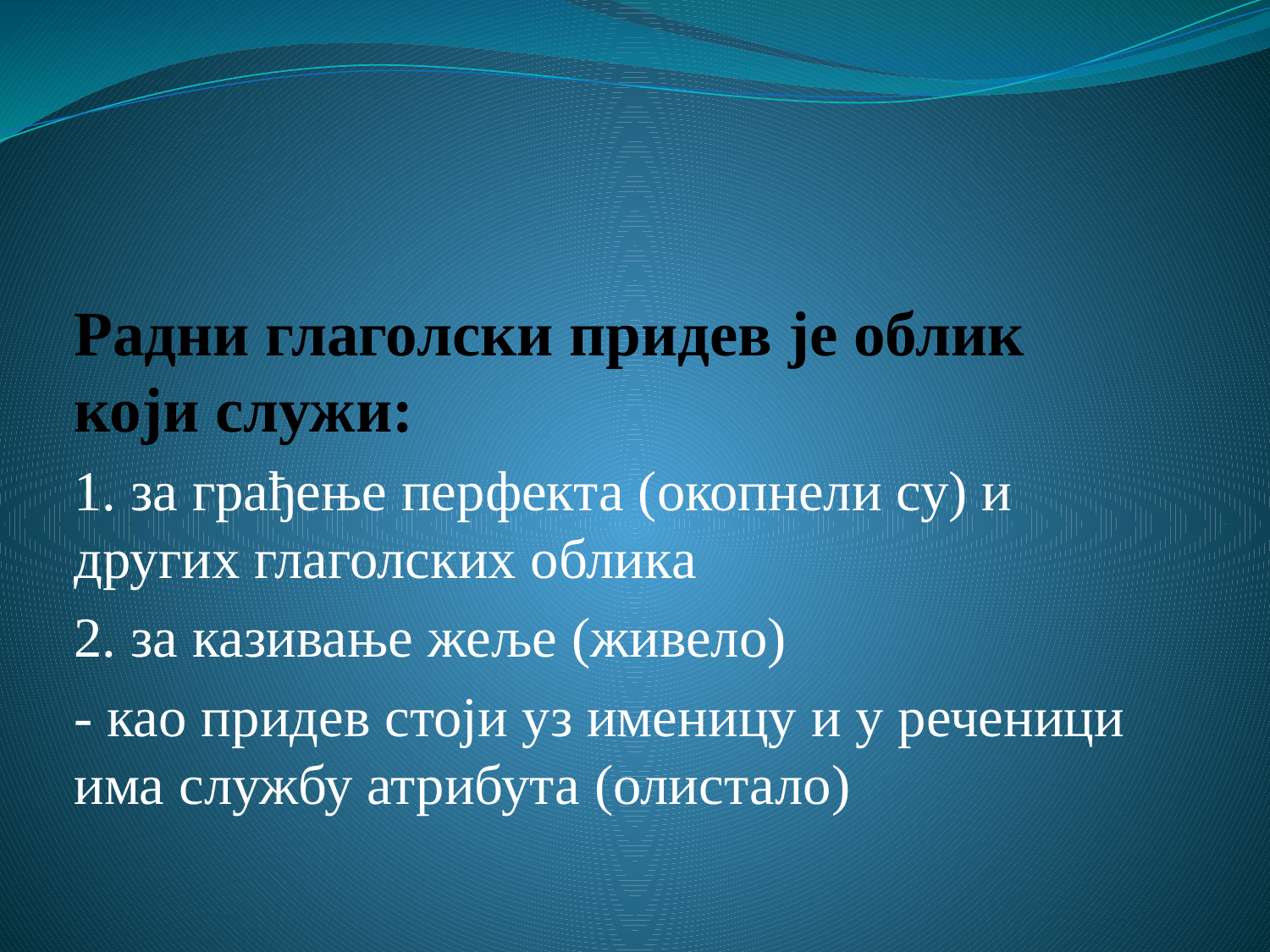

# Радни глаголски придев је облик који служи:
1. за грађење перфекта (окопнели су) и других глаголских облика
2. за казивање жеље (живело)
- као придев стоји уз именицу и у реченици има службу атрибута (олистало)